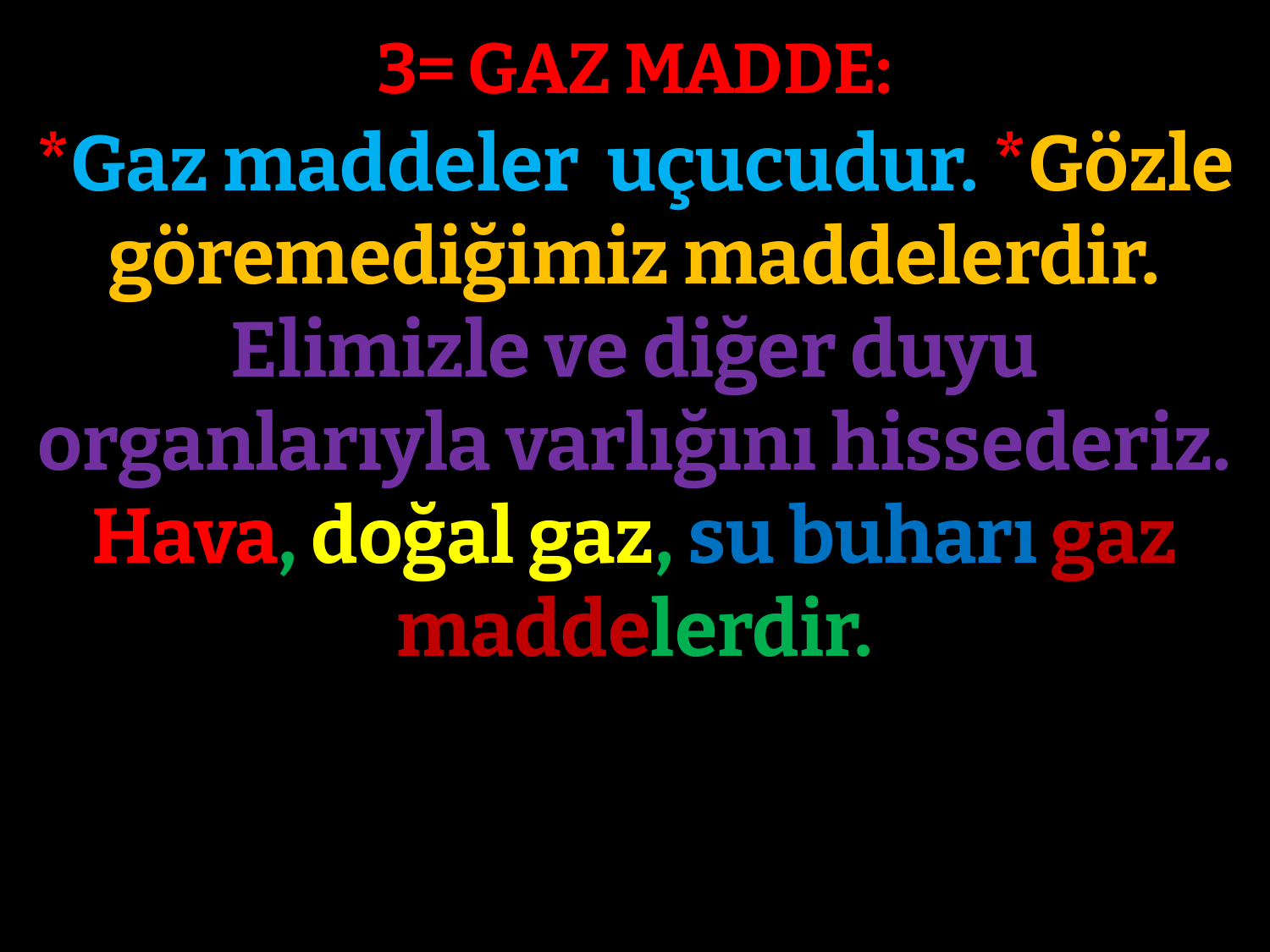

3= GAZ MADDE:
*Gaz maddeler  uçucudur. *Gözle göremediğimiz maddelerdir. Elimizle ve diğer duyu organlarıyla varlığını hissederiz. Hava, doğal gaz, su buharı gaz maddelerdir.
#